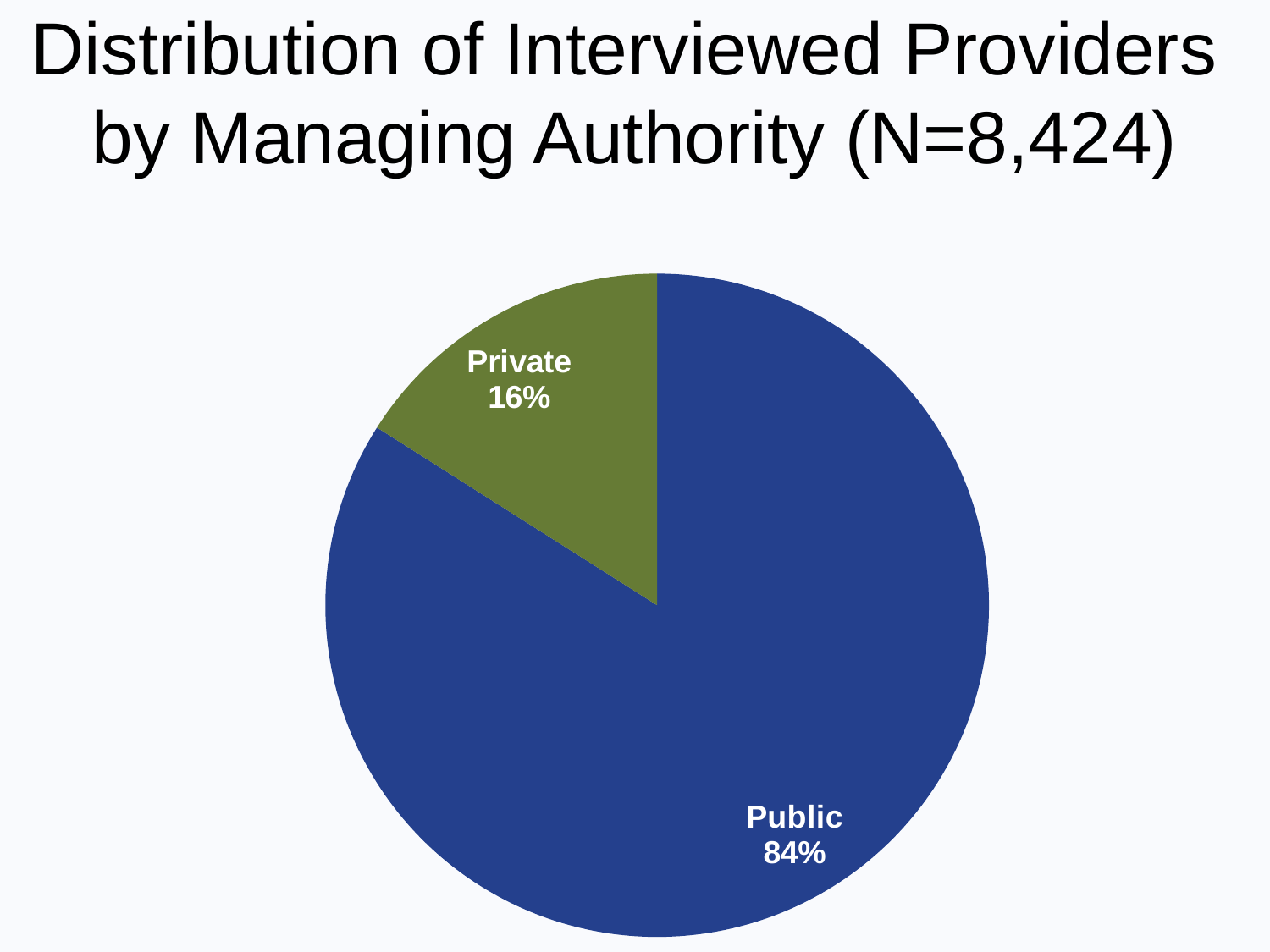

# Distribution of Interviewed Providers by Managing Authority (N=8,424)

### Chart

| Category |  |
|---|---|
| Public | 84.0 |
| Private | 16.0 |